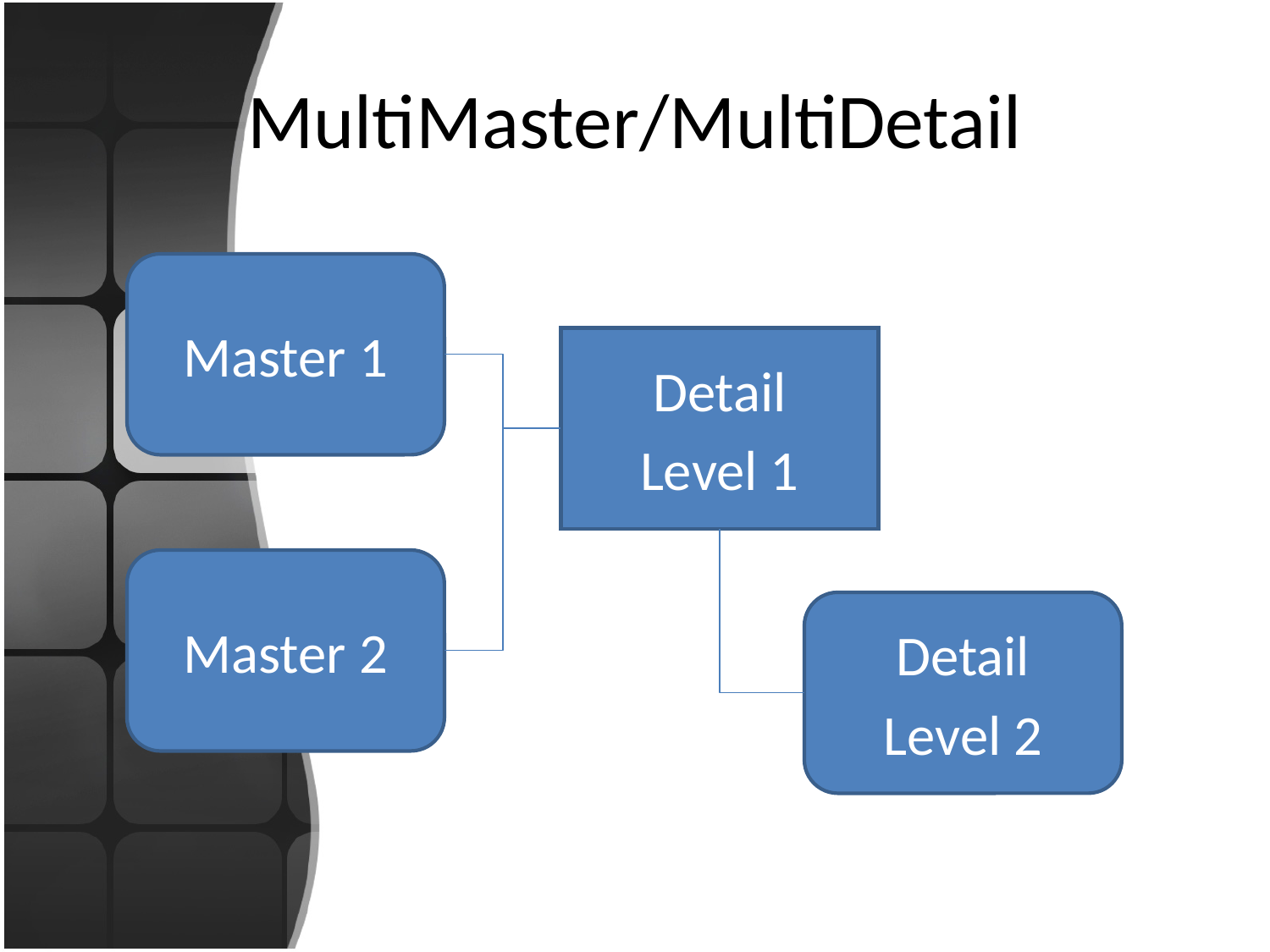

# MultiMaster/MultiDetail
Master 1
Detail
Level 1
Master 2
Detail
Level 2